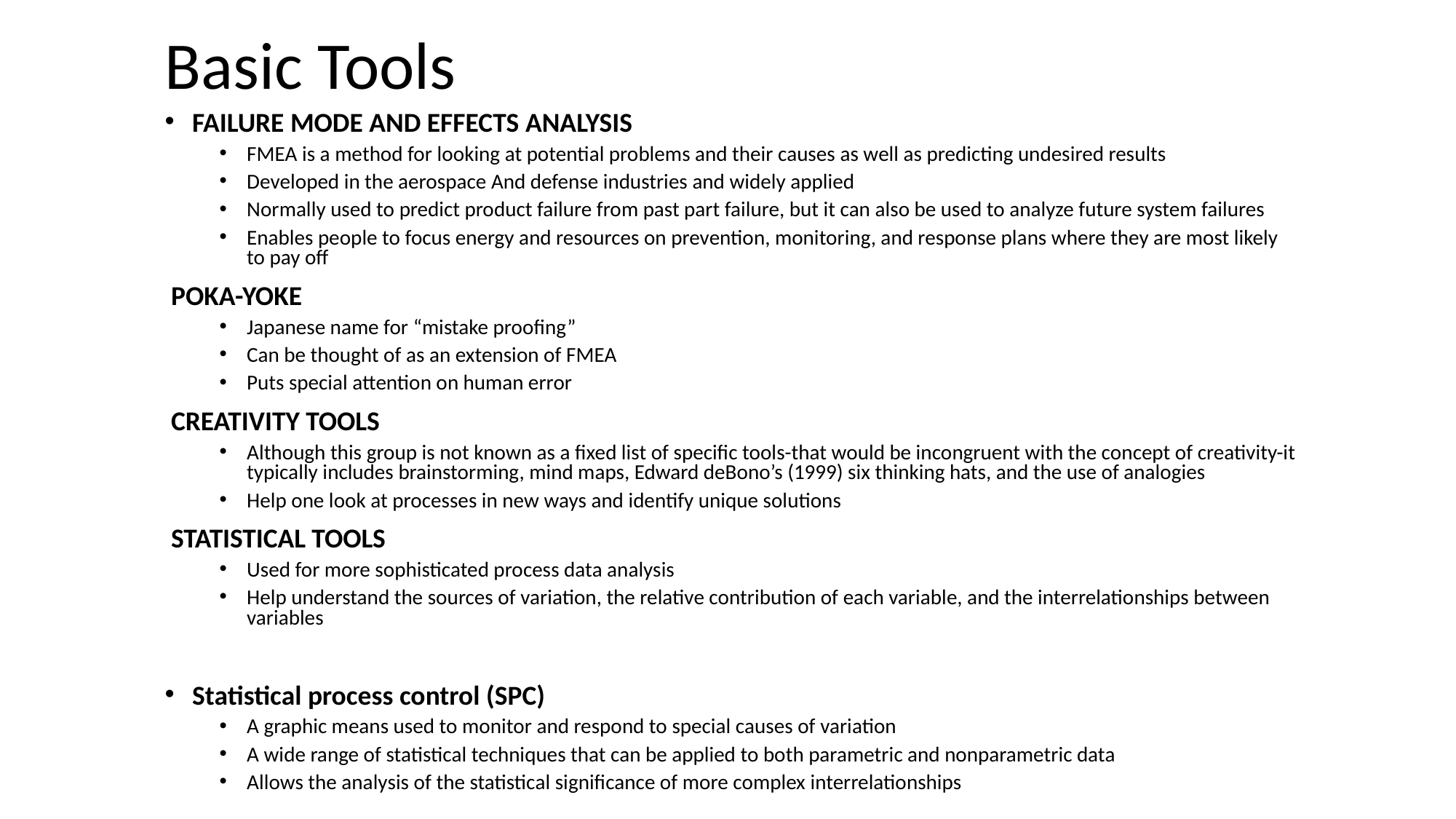

Basic Tools
FAILURE MODE AND EFFECTS ANALYSIS
FMEA is a method for looking at potential problems and their causes as well as predicting undesired results
Developed in the aerospace And defense industries and widely applied
Normally used to predict product failure from past part failure, but it can also be used to analyze future system failures
Enables people to focus energy and resources on prevention, monitoring, and response plans where they are most likely to pay off
 POKA-YOKE
Japanese name for “mistake proofing”
Can be thought of as an extension of FMEA
Puts special attention on human error
 CREATIVITY TOOLS
Although this group is not known as a fixed list of specific tools-that would be incongruent with the concept of creativity-it typically includes brainstorming, mind maps, Edward deBono’s (1999) six thinking hats, and the use of analogies
Help one look at processes in new ways and identify unique solutions
 STATISTICAL TOOLS
Used for more sophisticated process data analysis
Help understand the sources of variation, the relative contribution of each variable, and the interrelationships between variables

Statistical process control (SPC)
A graphic means used to monitor and respond to special causes of variation
A wide range of statistical techniques that can be applied to both parametric and nonparametric data
Allows the analysis of the statistical significance of more complex interrelationships